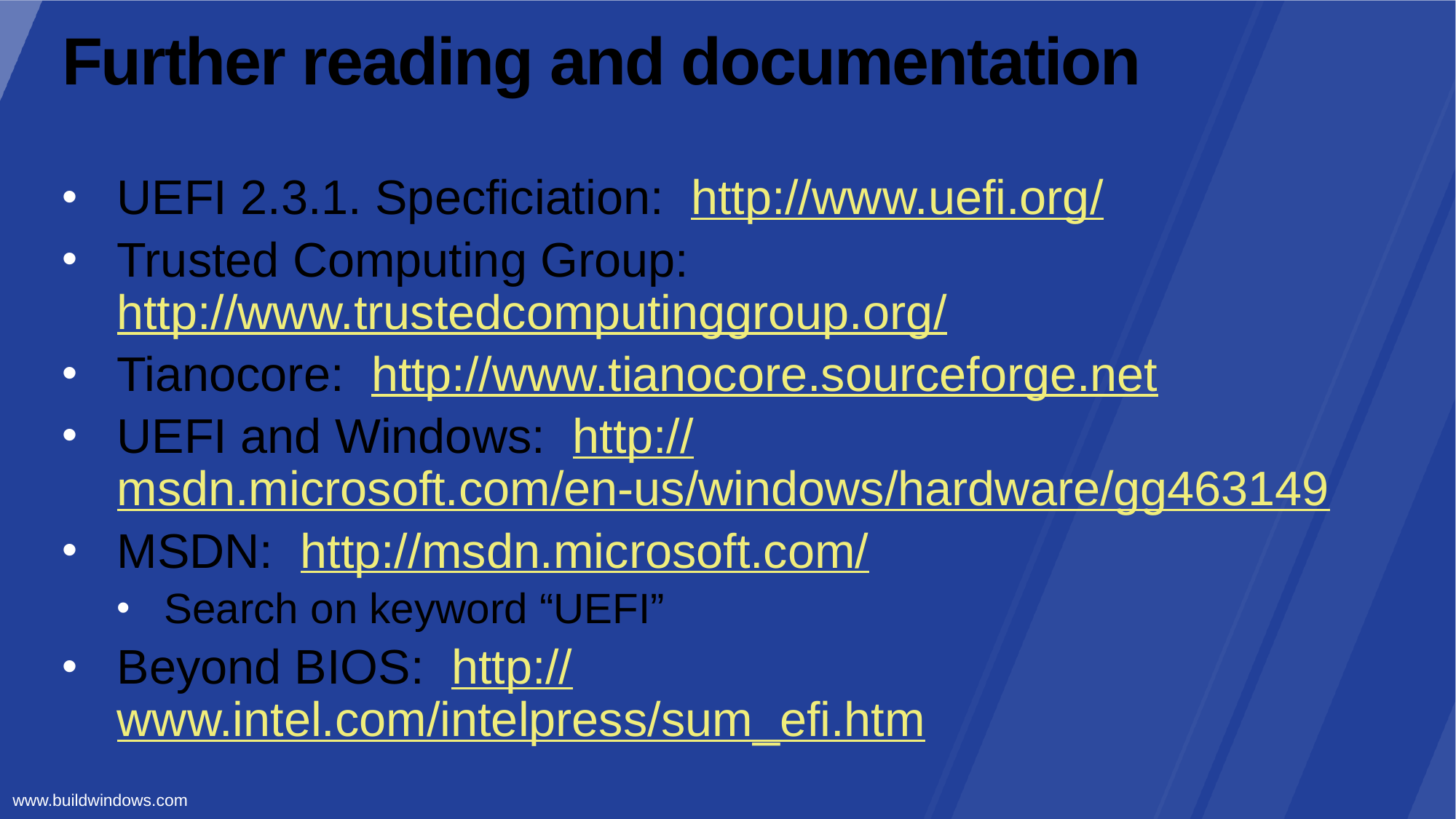

# Further reading and documentation
UEFI 2.3.1. Specficiation:  http://www.uefi.org/
Trusted Computing Group:  http://www.trustedcomputinggroup.org/
Tianocore:  http://www.tianocore.sourceforge.net
UEFI and Windows:  http://msdn.microsoft.com/en-us/windows/hardware/gg463149
MSDN:  http://msdn.microsoft.com/
Search on keyword “UEFI”
Beyond BIOS:  http://www.intel.com/intelpress/sum_efi.htm